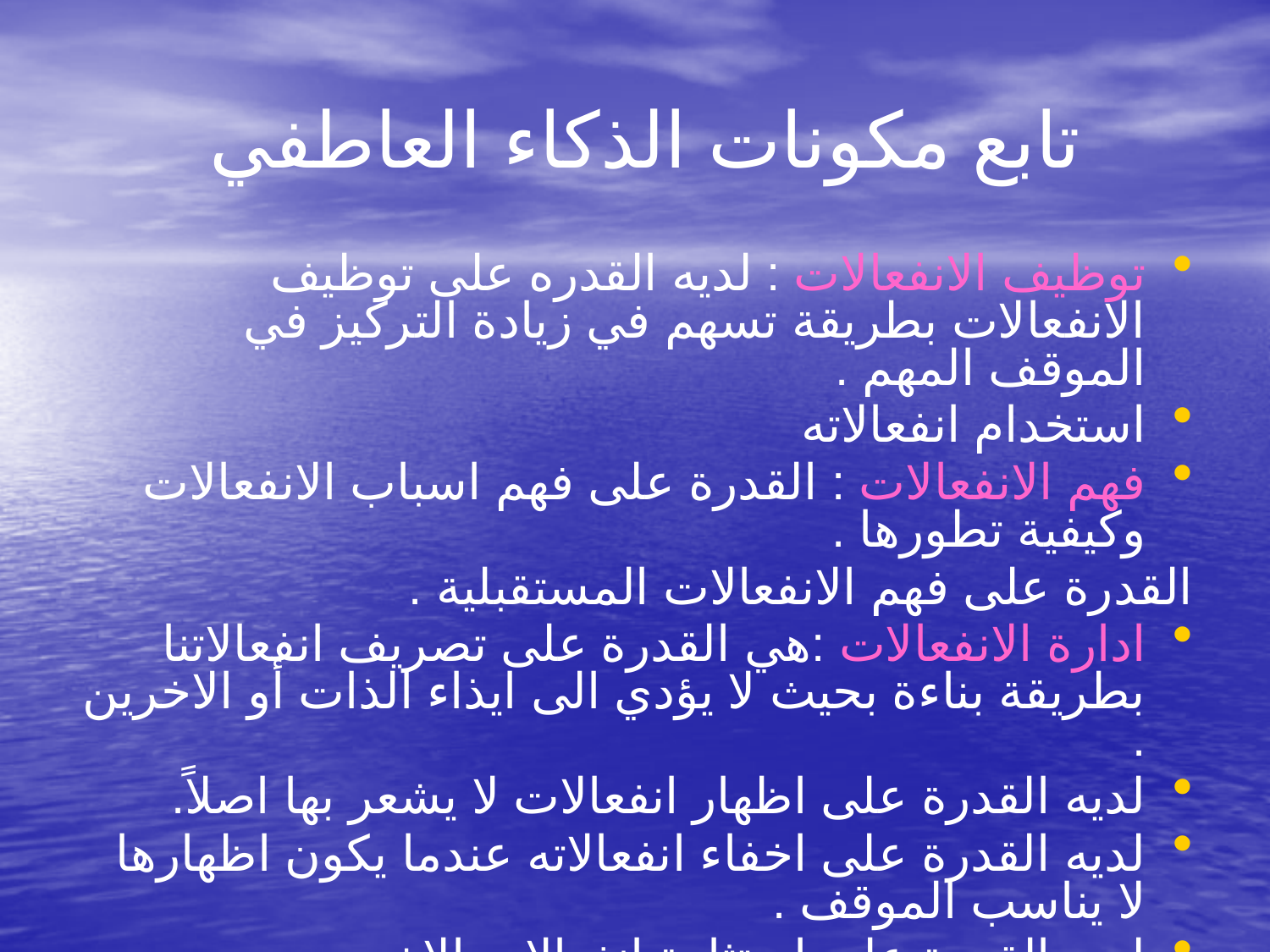

# تابع مكونات الذكاء العاطفي
توظيف الانفعالات : لديه القدره على توظيف الانفعالات بطريقة تسهم في زيادة التركيز في الموقف المهم .
استخدام انفعالاته
فهم الانفعالات : القدرة على فهم اسباب الانفعالات وكيفية تطورها .
القدرة على فهم الانفعالات المستقبلية .
ادارة الانفعالات :هي القدرة على تصريف انفعالاتنا بطريقة بناءة بحيث لا يؤدي الى ايذاء الذات أو الاخرين .
لديه القدرة على اظهار انفعالات لا يشعر بها اصلاً.
لديه القدرة على اخفاء انفعالاته عندما يكون اظهارها لا يناسب الموقف .
لديه القدرة على استثارة انفعالات الاخرين .